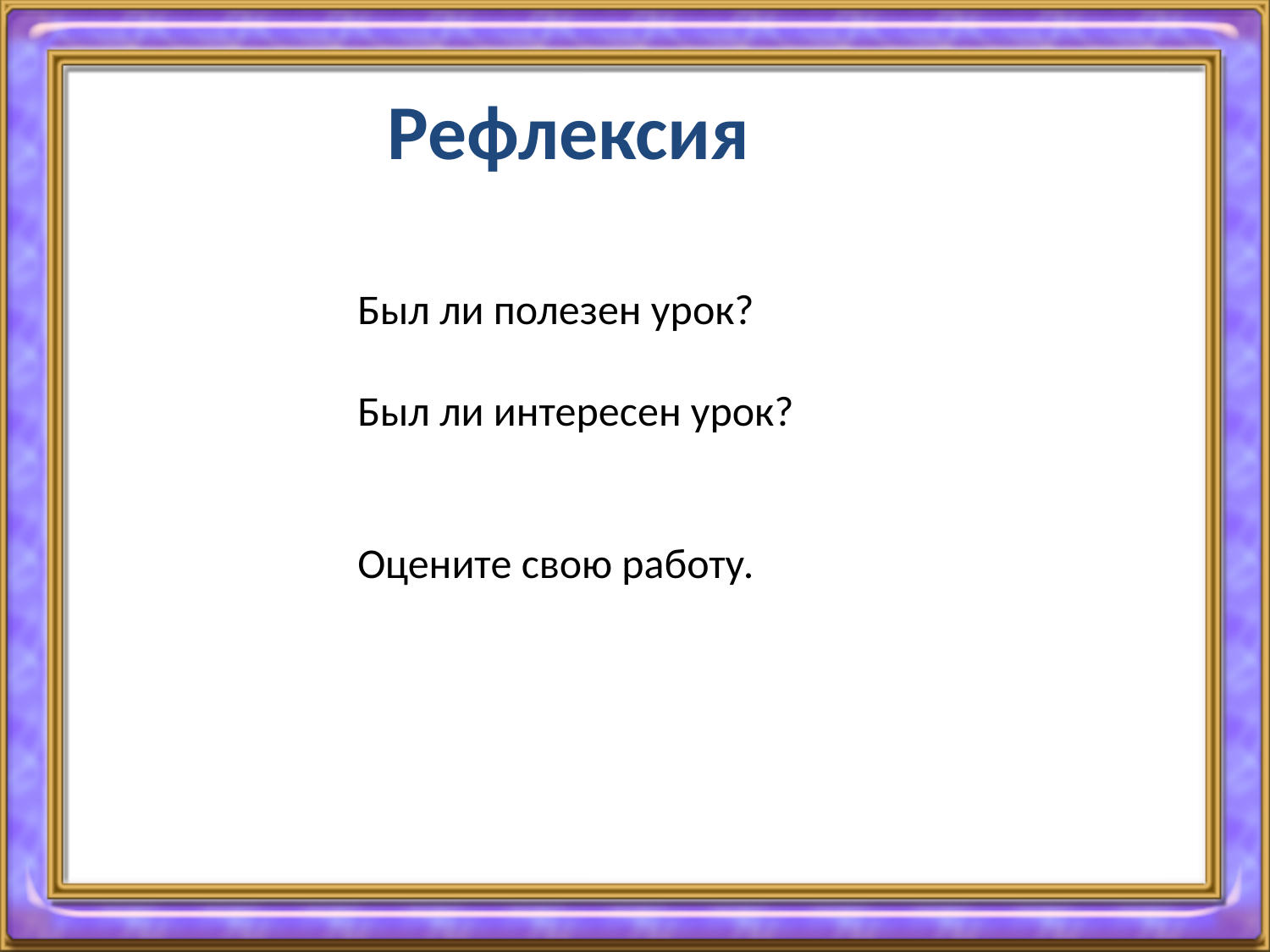

Рефлексия
Был ли полезен урок?

Был ли интересен урок?

Оцените свою работу.